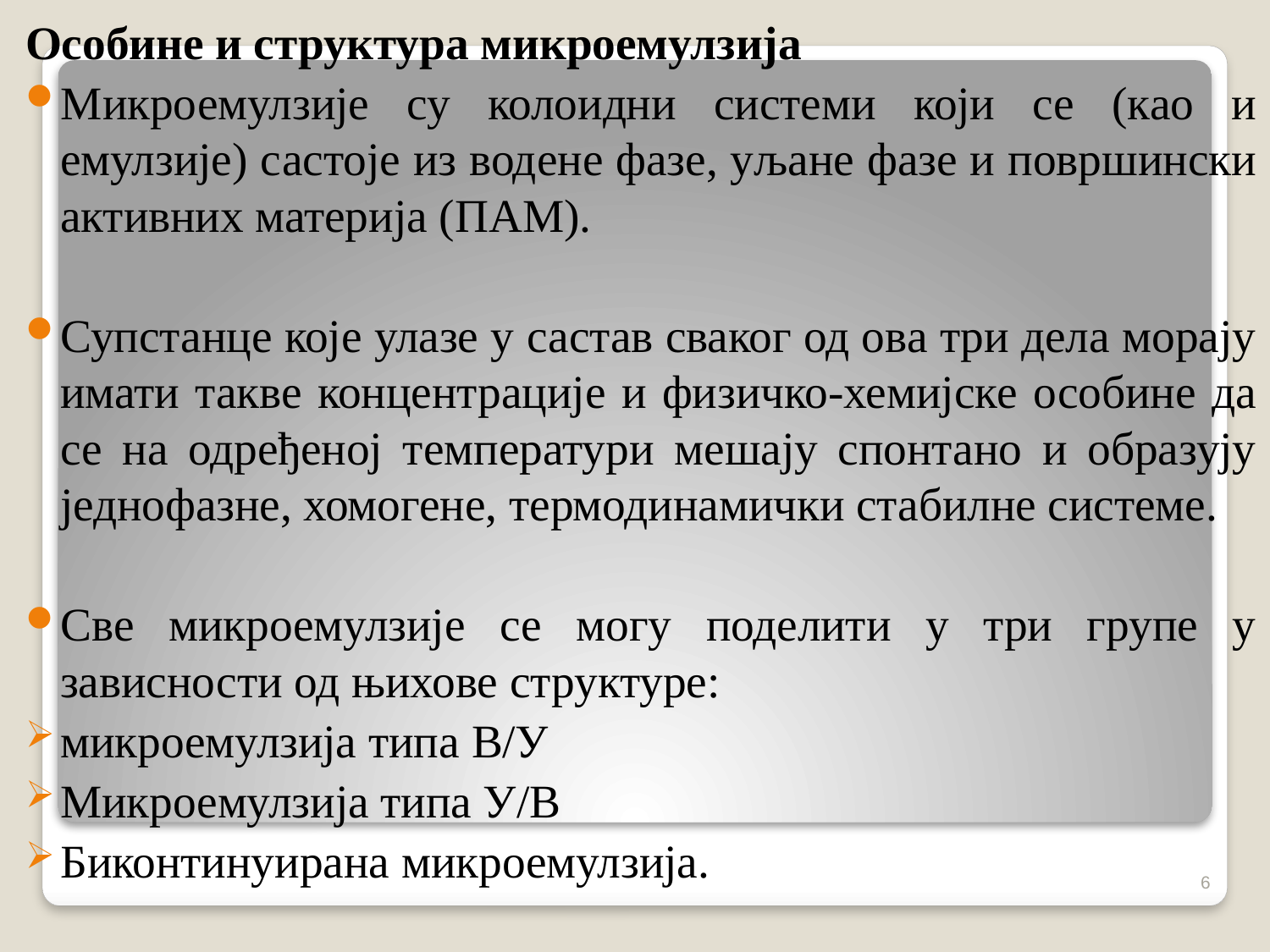

Особине и структура микроемулзија
Микроемулзије су колоидни системи који се (као и емулзије) састоје из водене фазе, уљане фазе и површински активних материја (ПАМ).

Супстанце које улазе у састав сваког од ова три дела морају имати такве концентрације и физичко-хемијске особине да се на одређеној температури мешају спонтано и образују једнофазне, хомогене, термодинамички стабилне системе.

Све микроемулзије се могу поделити у три групе у зависности од њихове структуре:
микроемулзија типа В/У
Микроемулзија типа У/В
Биконтинуирана микроемулзија.
6